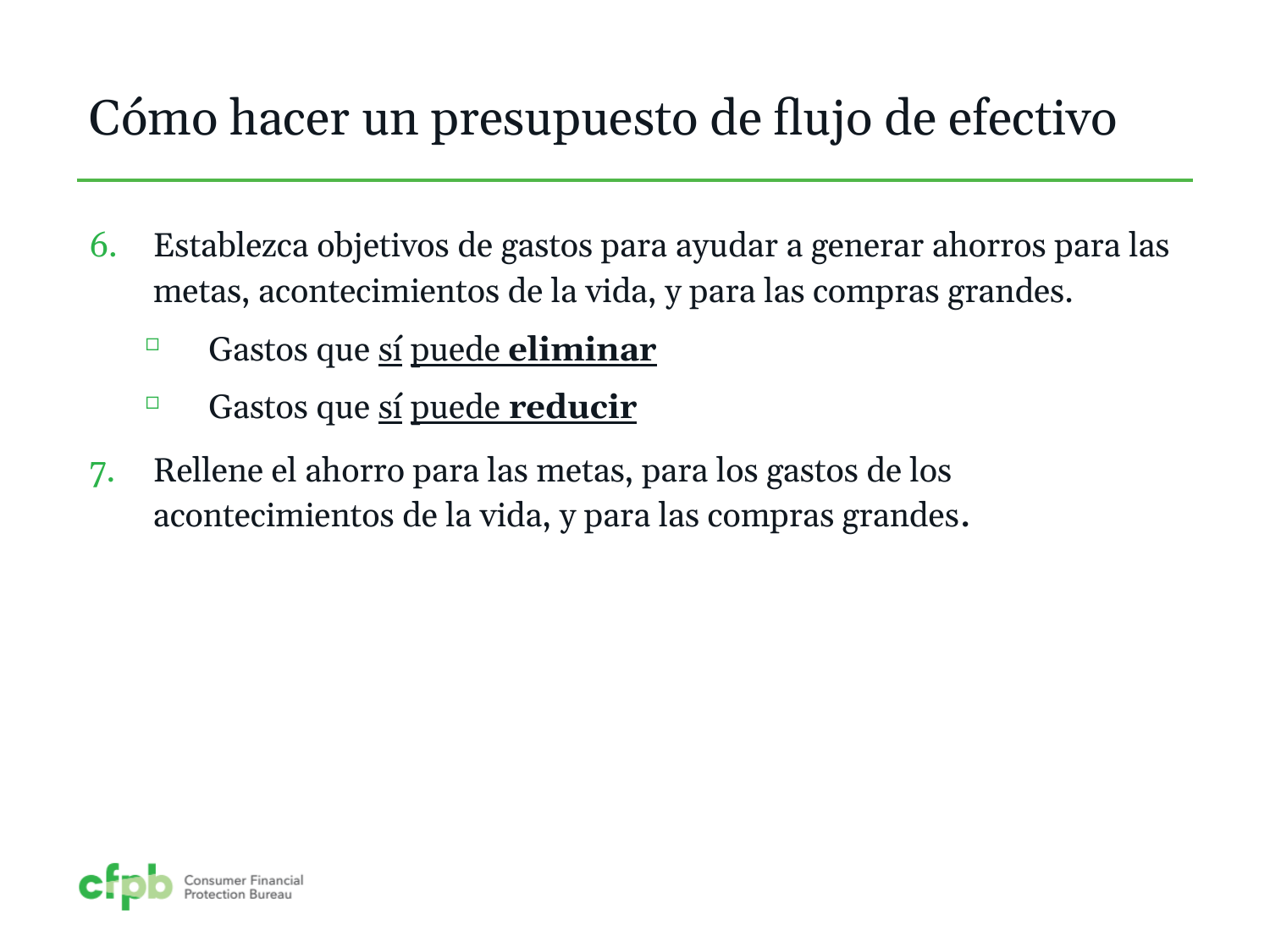

# Cómo hacer un presupuesto de flujo de efectivo
Establezca objetivos de gastos para ayudar a generar ahorros para las metas, acontecimientos de la vida, y para las compras grandes.
Gastos que sí puede eliminar
Gastos que sí puede reducir
Rellene el ahorro para las metas, para los gastos de los acontecimientos de la vida, y para las compras grandes.